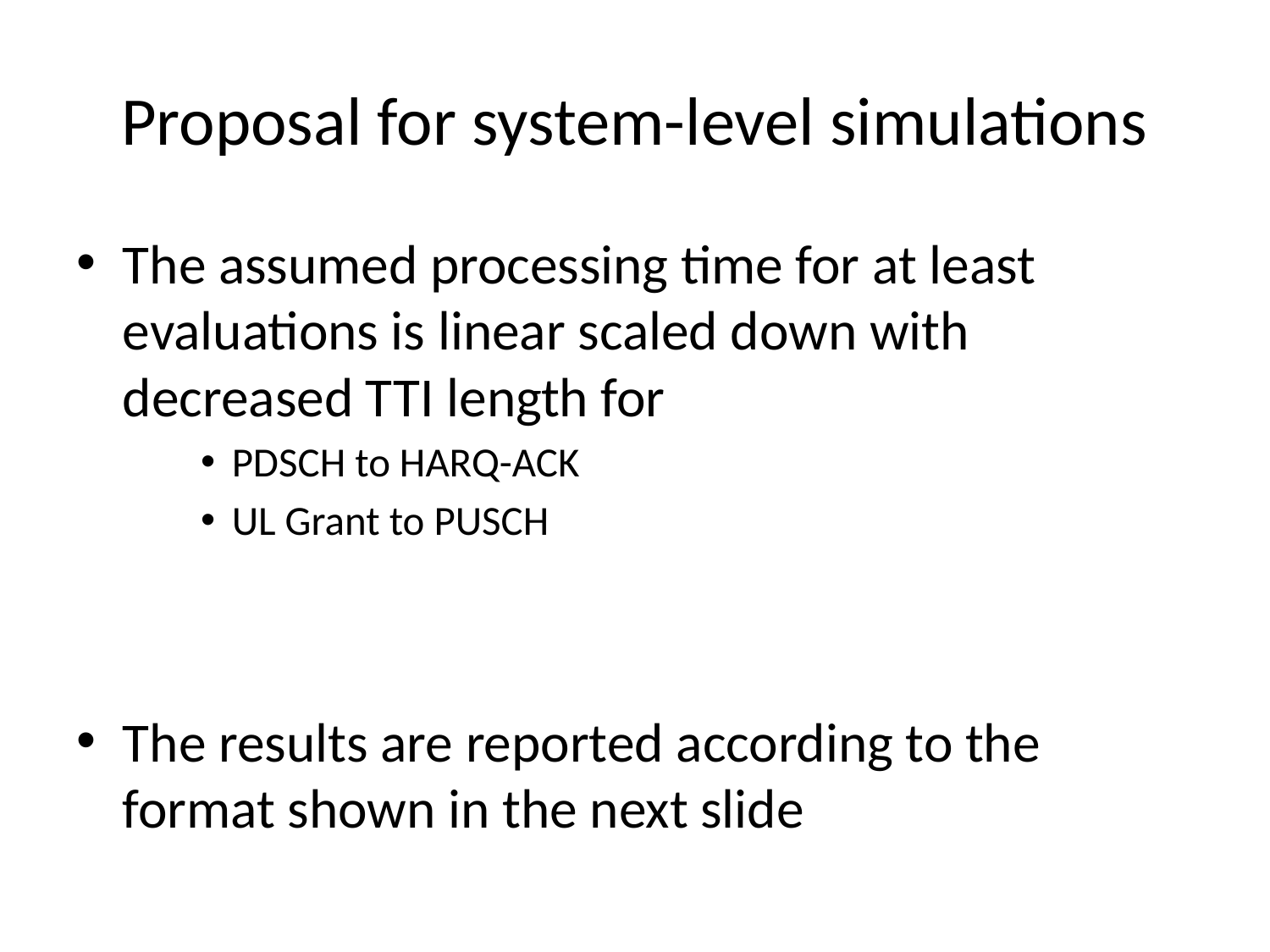

# Proposal for system-level simulations
The assumed processing time for at least evaluations is linear scaled down with decreased TTI length for
PDSCH to HARQ-ACK
UL Grant to PUSCH

The results are reported according to the format shown in the next slide